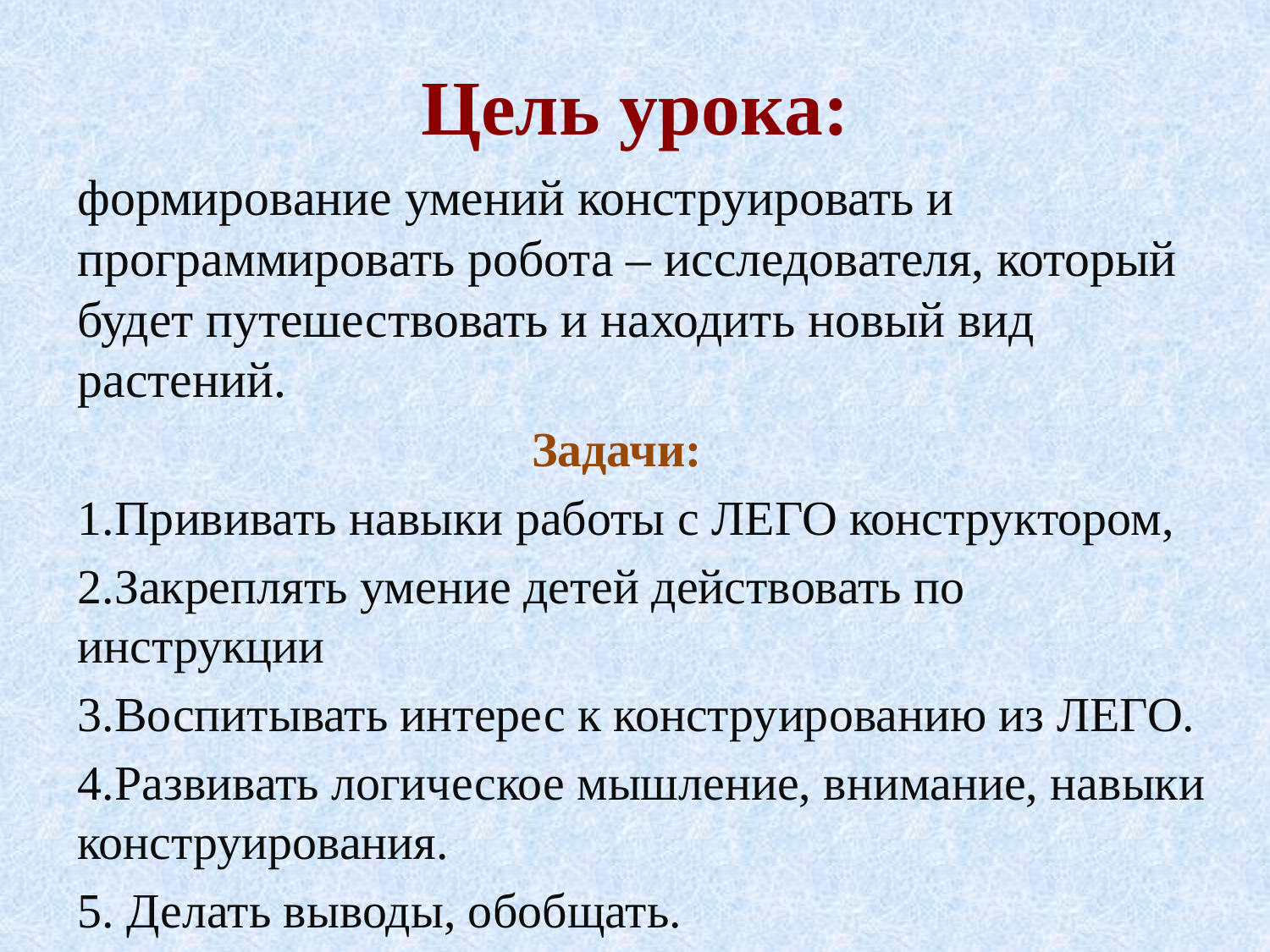

# Цель урока:
формирование умений конструировать и программировать робота – исследователя, который будет путешествовать и находить новый вид растений.
                                     Задачи:
1.Прививать навыки работы с ЛЕГО конструктором,
2.Закреплять умение детей действовать по инструкции
3.Воспитывать интерес к конструированию из ЛЕГО.
4.Развивать логическое мышление, внимание, навыки конструирования.
5. Делать выводы, обобщать.